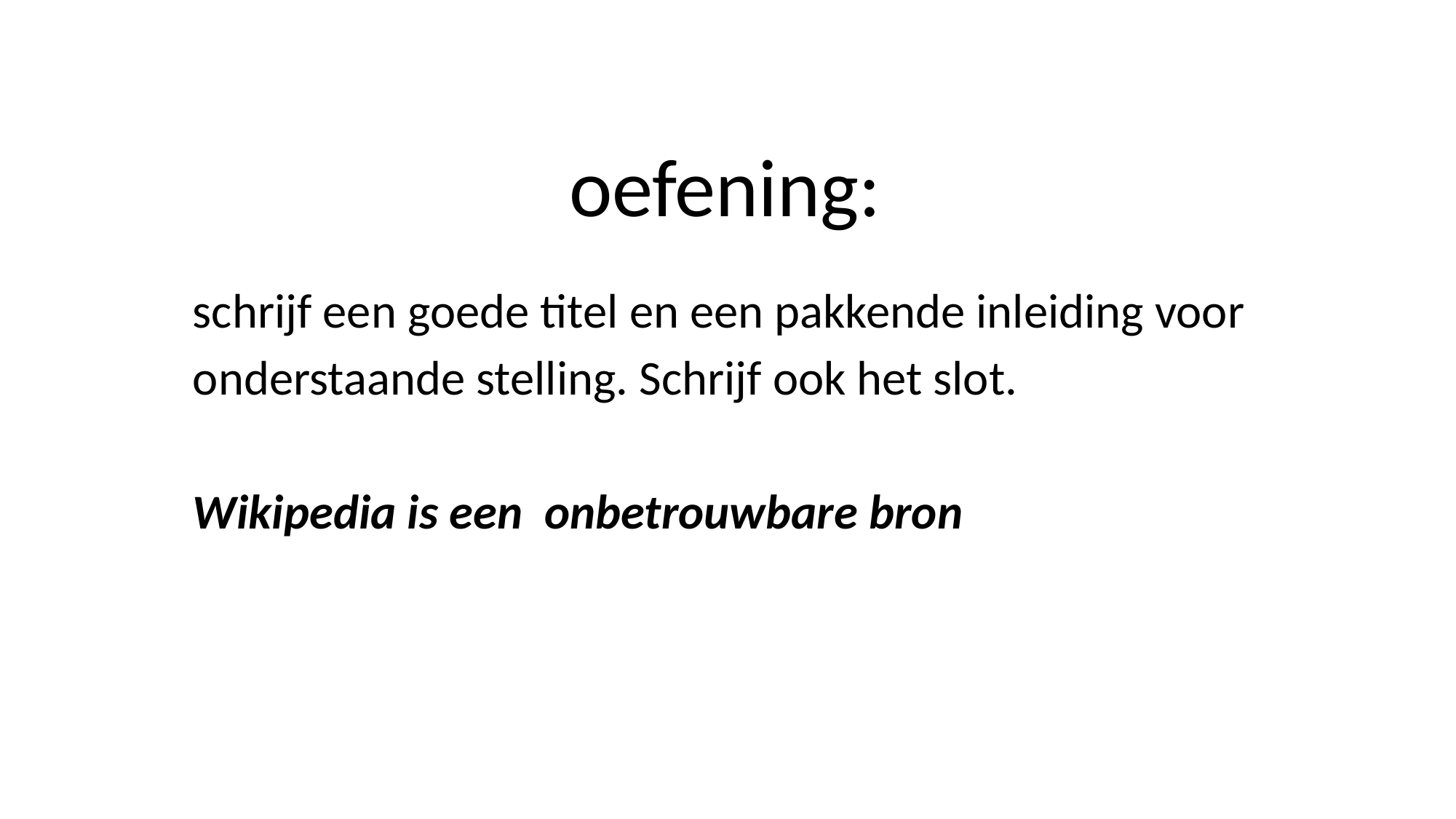

# oefening:
schrijf een goede titel en een pakkende inleiding voor onderstaande stelling. Schrijf ook het slot.

Wikipedia is een  onbetrouwbare bron